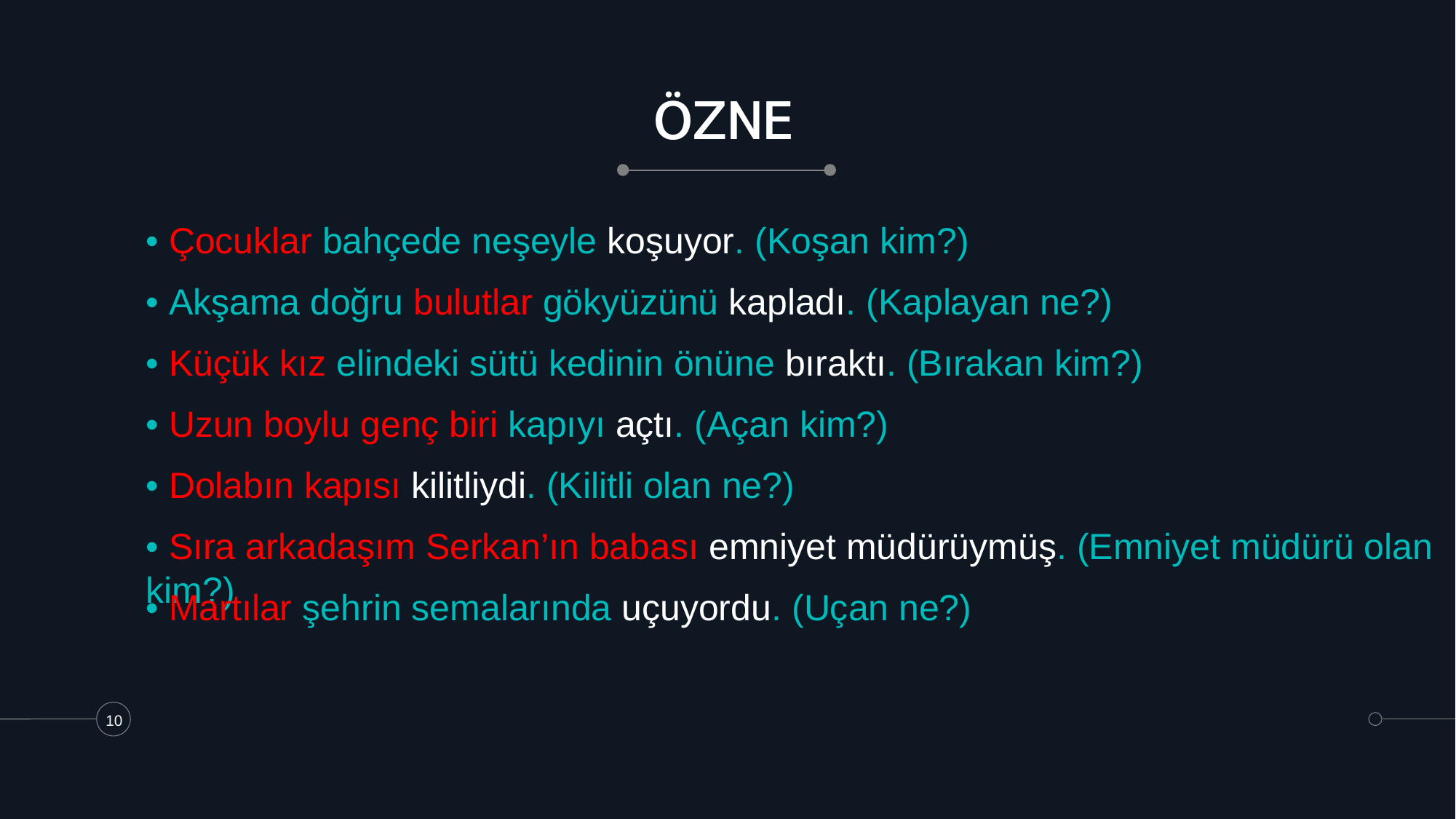

# ÖZNE
• Çocuklar bahçede neşeyle koşuyor. (Koşan kim?)
• Akşama doğru bulutlar gökyüzünü kapladı. (Kaplayan ne?)
• Küçük kız elindeki sütü kedinin önüne bıraktı. (Bırakan kim?)
• Uzun boylu genç biri kapıyı açtı. (Açan kim?)
• Dolabın kapısı kilitliydi. (Kilitli olan ne?)
• Sıra arkadaşım Serkan’ın babası emniyet müdürüymüş. (Emniyet müdürü olan kim?)
• Martılar şehrin semalarında uçuyordu. (Uçan ne?)
10